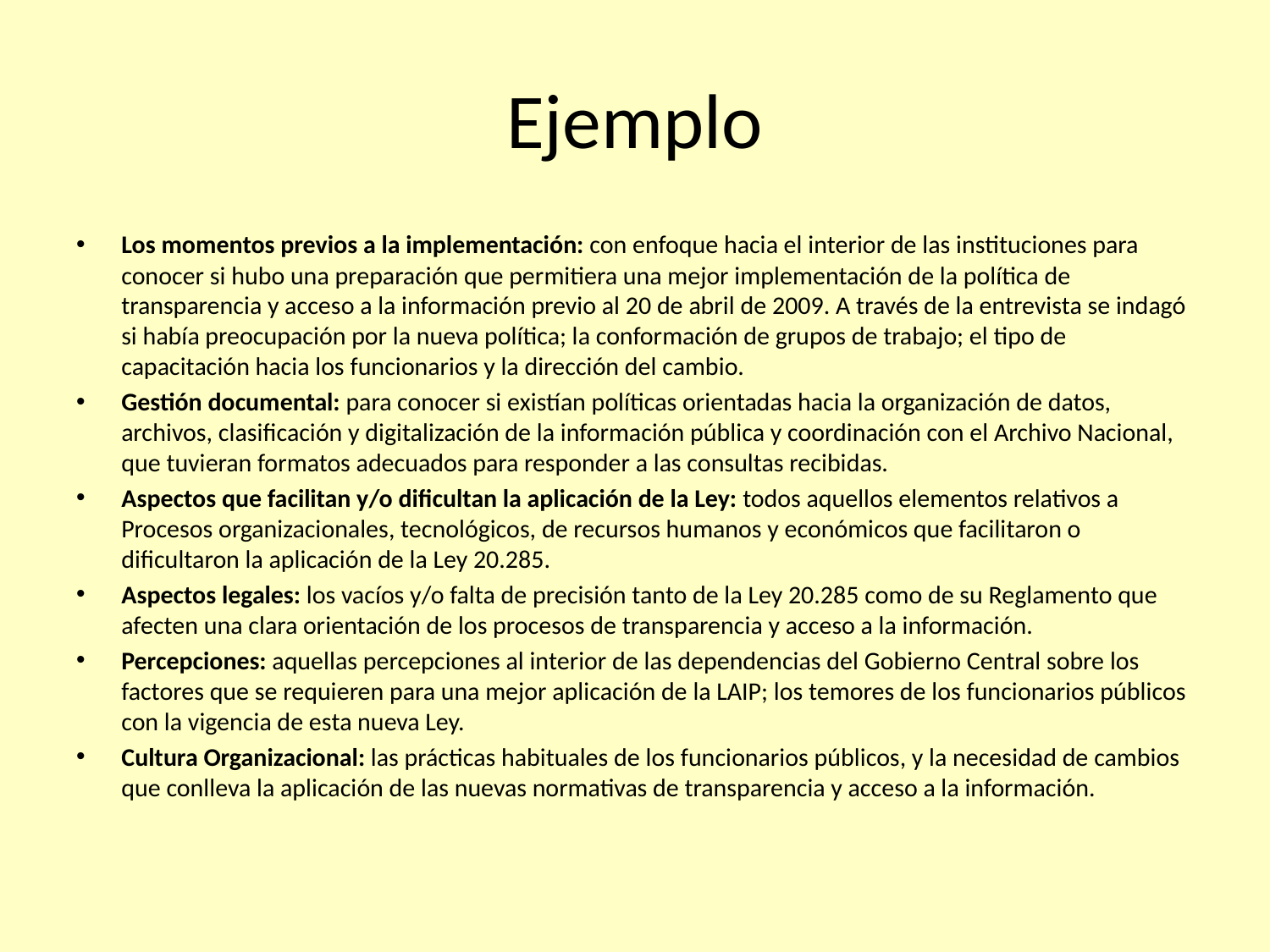

# Ejemplo
Los momentos previos a la implementación: con enfoque hacia el interior de las instituciones para conocer si hubo una preparación que permitiera una mejor implementación de la política de transparencia y acceso a la información previo al 20 de abril de 2009. A través de la entrevista se indagó si había preocupación por la nueva política; la conformación de grupos de trabajo; el tipo de capacitación hacia los funcionarios y la dirección del cambio.
Gestión documental: para conocer si existían políticas orientadas hacia la organización de datos, archivos, clasificación y digitalización de la información pública y coordinación con el Archivo Nacional, que tuvieran formatos adecuados para responder a las consultas recibidas.
Aspectos que facilitan y/o dificultan la aplicación de la Ley: todos aquellos elementos relativos a Procesos organizacionales, tecnológicos, de recursos humanos y económicos que facilitaron o dificultaron la aplicación de la Ley 20.285.
Aspectos legales: los vacíos y/o falta de precisión tanto de la Ley 20.285 como de su Reglamento que afecten una clara orientación de los procesos de transparencia y acceso a la información.
Percepciones: aquellas percepciones al interior de las dependencias del Gobierno Central sobre los factores que se requieren para una mejor aplicación de la LAIP; los temores de los funcionarios públicos con la vigencia de esta nueva Ley.
Cultura Organizacional: las prácticas habituales de los funcionarios públicos, y la necesidad de cambios que conlleva la aplicación de las nuevas normativas de transparencia y acceso a la información.